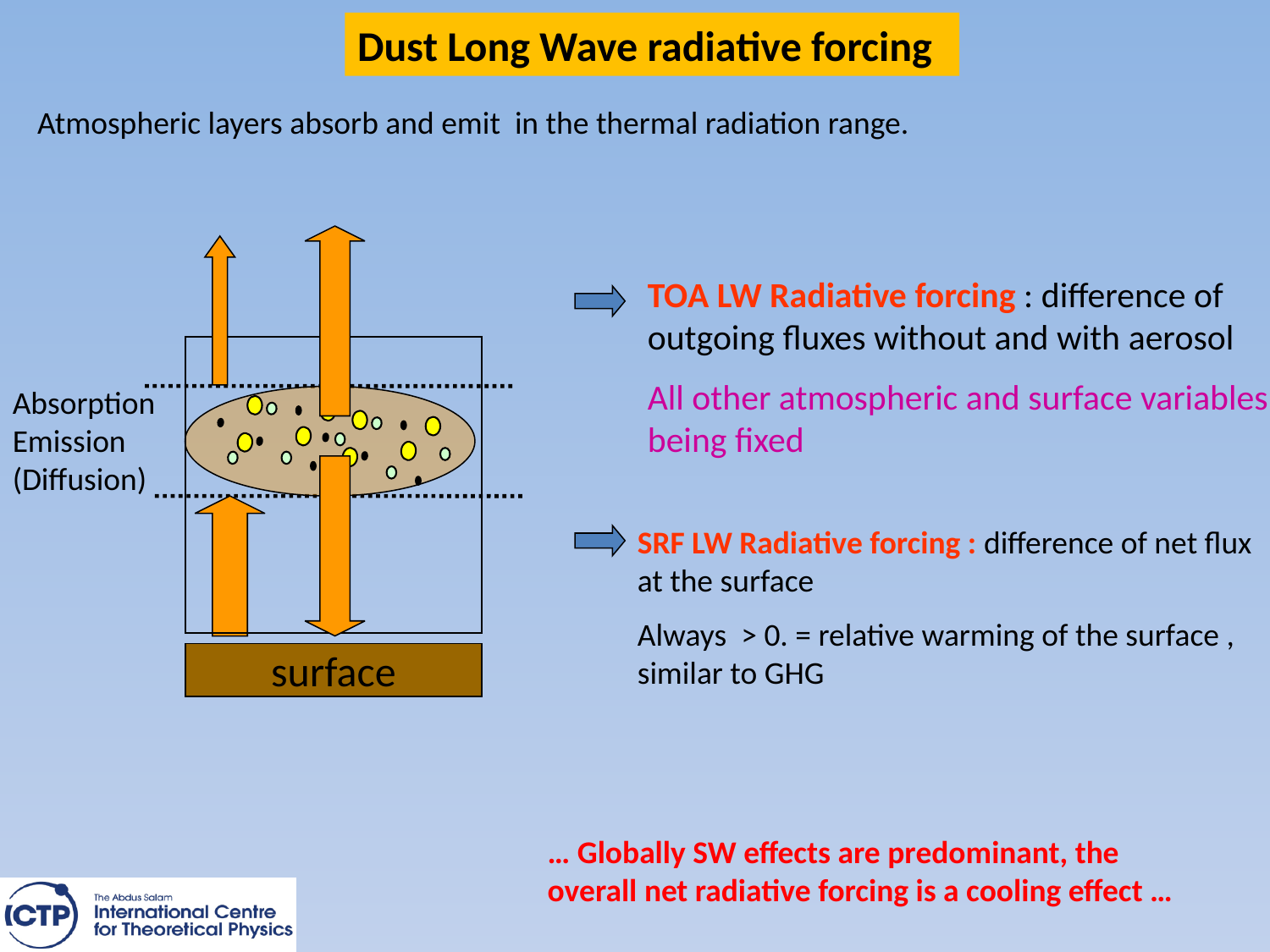

Dust Long Wave radiative forcing
Atmospheric layers absorb and emit  in the thermal radiation range.

TOA LW Radiative forcing : difference of outgoing fluxes without and with aerosol
All other atmospheric and surface variables being fixed

Absorption
Emission
(Diffusion)

SRF LW Radiative forcing : difference of net flux at the surface
Always  > 0. = relative warming of the surface , similar to GHG

surface
… Globally SW effects are predominant, the overall net radiative forcing is a cooling effect …